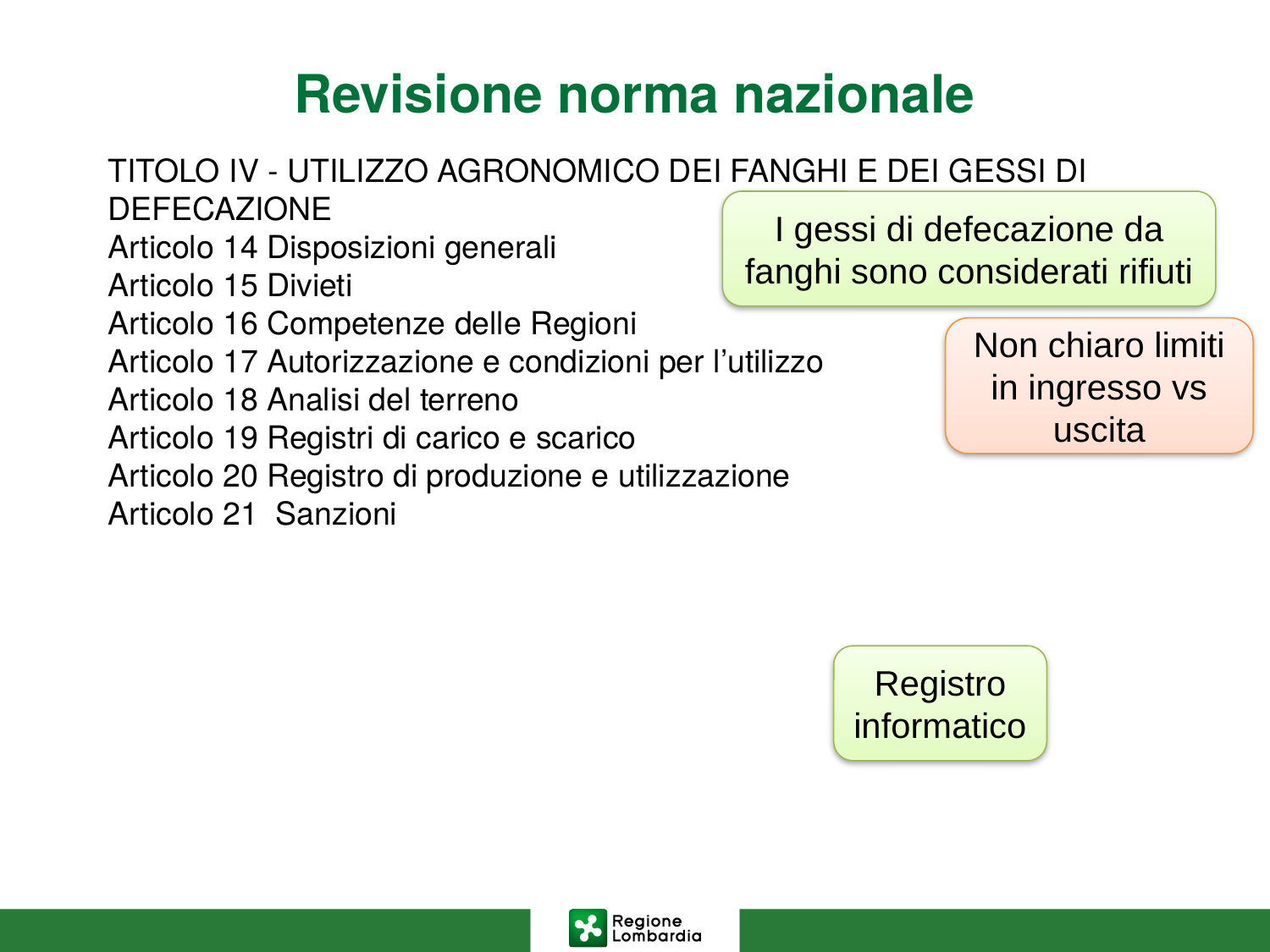

# Revisione norma nazionale
TITOLO IV - UTILIZZO AGRONOMICO DEI FANGHI E DEI GESSI DI DEFECAZIONE
Articolo 14 Disposizioni generali
Articolo 15 Divieti
Articolo 16 Competenze delle Regioni
Articolo 17 Autorizzazione e condizioni per l’utilizzo
Articolo 18 Analisi del terreno
Articolo 19 Registri di carico e scarico
Articolo 20 Registro di produzione e utilizzazione
Articolo 21  Sanzioni

I gessi di defecazione da fanghi sono considerati rifiuti
Non chiaro limiti in ingresso vs uscita
Registro informatico